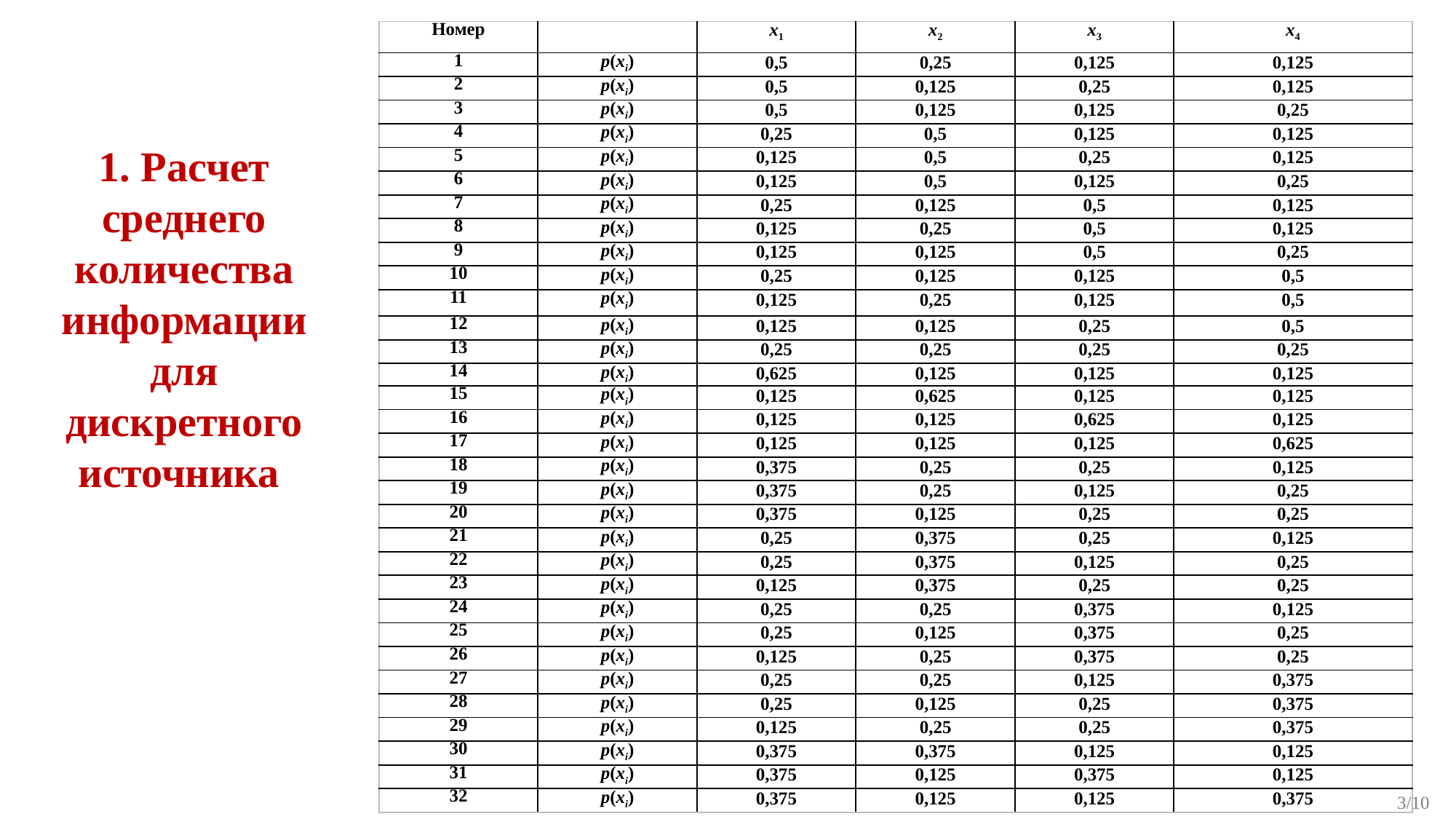

| Номер |  | x1 | x2 | x3 | x4 |
| --- | --- | --- | --- | --- | --- |
| 1 | p(xi) | 0,5 | 0,25 | 0,125 | 0,125 |
| 2 | p(xi) | 0,5 | 0,125 | 0,25 | 0,125 |
| 3 | p(xi) | 0,5 | 0,125 | 0,125 | 0,25 |
| 4 | p(xi) | 0,25 | 0,5 | 0,125 | 0,125 |
| 5 | p(xi) | 0,125 | 0,5 | 0,25 | 0,125 |
| 6 | p(xi) | 0,125 | 0,5 | 0,125 | 0,25 |
| 7 | p(xi) | 0,25 | 0,125 | 0,5 | 0,125 |
| 8 | p(xi) | 0,125 | 0,25 | 0,5 | 0,125 |
| 9 | p(xi) | 0,125 | 0,125 | 0,5 | 0,25 |
| 10 | p(xi) | 0,25 | 0,125 | 0,125 | 0,5 |
| 11 | p(xi) | 0,125 | 0,25 | 0,125 | 0,5 |
| 12 | p(xi) | 0,125 | 0,125 | 0,25 | 0,5 |
| 13 | p(xi) | 0,25 | 0,25 | 0,25 | 0,25 |
| 14 | p(xi) | 0,625 | 0,125 | 0,125 | 0,125 |
| 15 | p(xi) | 0,125 | 0,625 | 0,125 | 0,125 |
| 16 | p(xi) | 0,125 | 0,125 | 0,625 | 0,125 |
| 17 | p(xi) | 0,125 | 0,125 | 0,125 | 0,625 |
| 18 | p(xi) | 0,375 | 0,25 | 0,25 | 0,125 |
| 19 | p(xi) | 0,375 | 0,25 | 0,125 | 0,25 |
| 20 | p(xi) | 0,375 | 0,125 | 0,25 | 0,25 |
| 21 | p(xi) | 0,25 | 0,375 | 0,25 | 0,125 |
| 22 | p(xi) | 0,25 | 0,375 | 0,125 | 0,25 |
| 23 | p(xi) | 0,125 | 0,375 | 0,25 | 0,25 |
| 24 | p(xi) | 0,25 | 0,25 | 0,375 | 0,125 |
| 25 | p(xi) | 0,25 | 0,125 | 0,375 | 0,25 |
| 26 | p(xi) | 0,125 | 0,25 | 0,375 | 0,25 |
| 27 | p(xi) | 0,25 | 0,25 | 0,125 | 0,375 |
| 28 | p(xi) | 0,25 | 0,125 | 0,25 | 0,375 |
| 29 | p(xi) | 0,125 | 0,25 | 0,25 | 0,375 |
| 30 | p(xi) | 0,375 | 0,375 | 0,125 | 0,125 |
| 31 | p(xi) | 0,375 | 0,125 | 0,375 | 0,125 |
| 32 | p(xi) | 0,375 | 0,125 | 0,125 | 0,375 |
1. Расчет среднего количества информации для дискретного источника